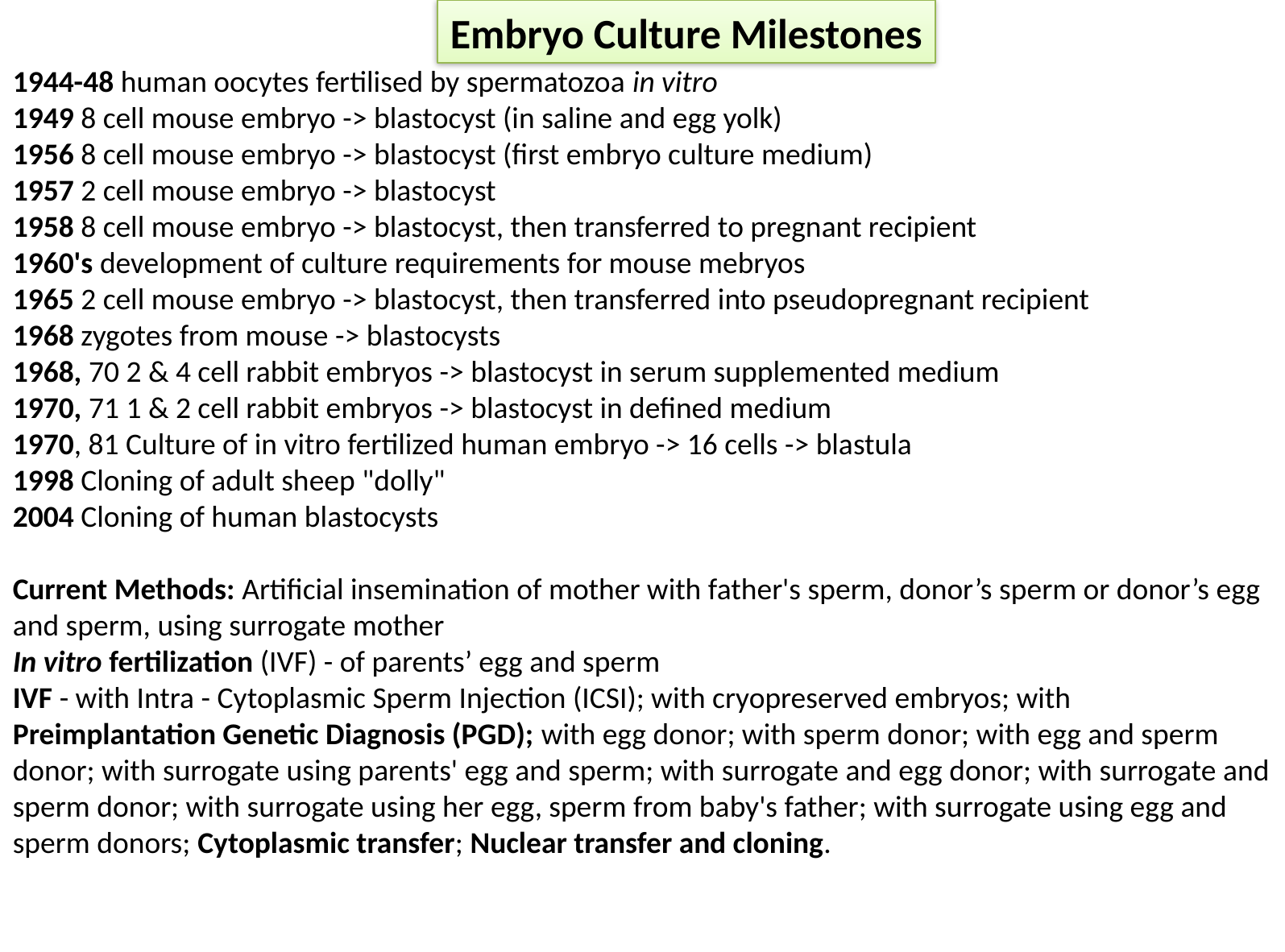

Embryo Culture Milestones
1944-48 human oocytes fertilised by spermatozoa in vitro
1949 8 cell mouse embryo -> blastocyst (in saline and egg yolk)
1956 8 cell mouse embryo -> blastocyst (first embryo culture medium)
1957 2 cell mouse embryo -> blastocyst
1958 8 cell mouse embryo -> blastocyst, then transferred to pregnant recipient
1960's development of culture requirements for mouse mebryos
1965 2 cell mouse embryo -> blastocyst, then transferred into pseudopregnant recipient
1968 zygotes from mouse -> blastocysts
1968, 70 2 & 4 cell rabbit embryos -> blastocyst in serum supplemented medium
1970, 71 1 & 2 cell rabbit embryos -> blastocyst in defined medium
1970, 81 Culture of in vitro fertilized human embryo -> 16 cells -> blastula
1998 Cloning of adult sheep "dolly"
2004 Cloning of human blastocysts

Current Methods: Artificial insemination of mother with father's sperm, donor’s sperm or donor’s egg and sperm, using surrogate mother
In vitro fertilization (IVF) - of parents’ egg and sperm
IVF - with Intra - Cytoplasmic Sperm Injection (ICSI); with cryopreserved embryos; with Preimplantation Genetic Diagnosis (PGD); with egg donor; with sperm donor; with egg and sperm donor; with surrogate using parents' egg and sperm; with surrogate and egg donor; with surrogate and sperm donor; with surrogate using her egg, sperm from baby's father; with surrogate using egg and sperm donors; Cytoplasmic transfer; Nuclear transfer and cloning.